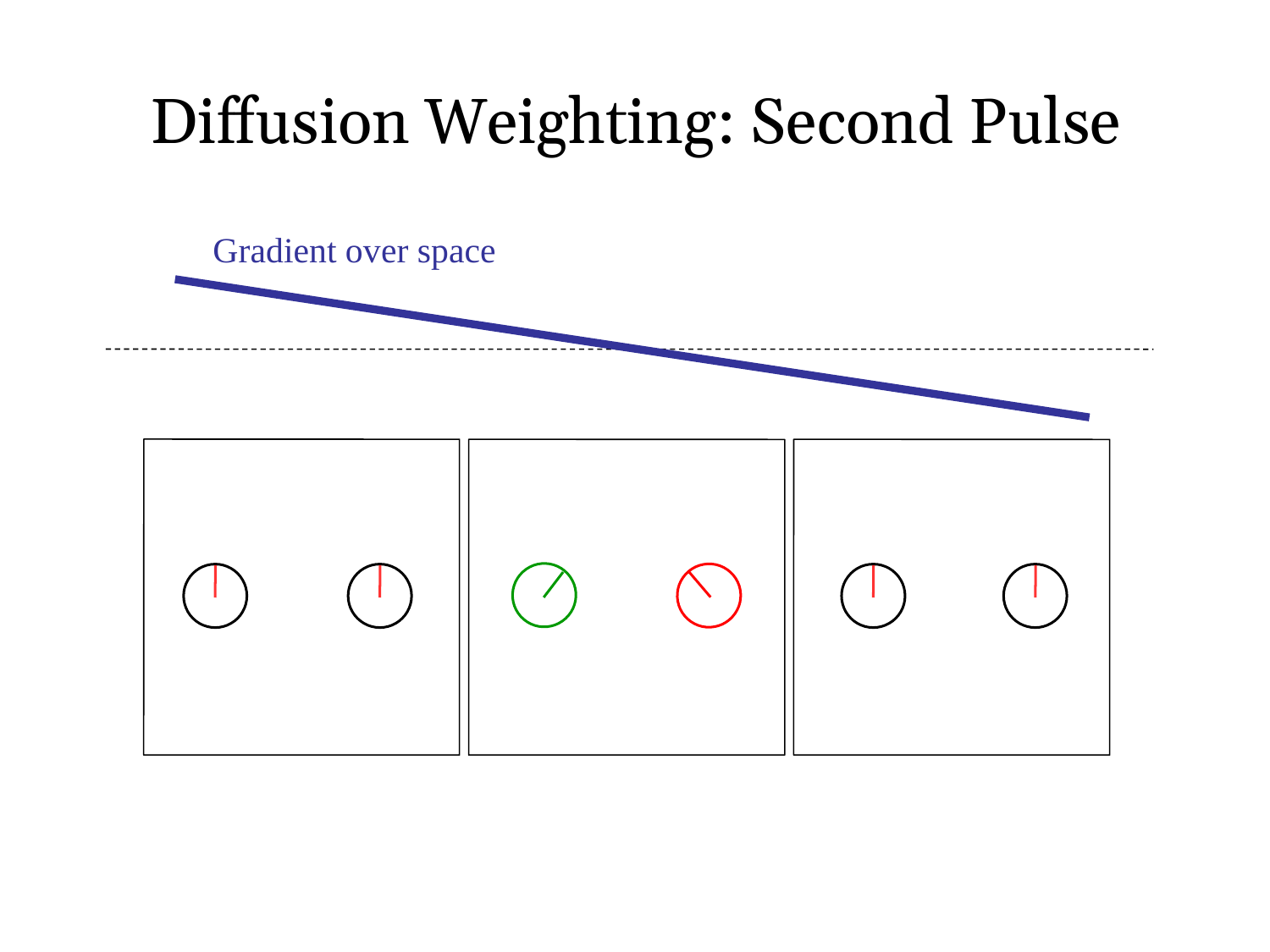

# Diffusion Weighting: Second Pulse
Gradient over space